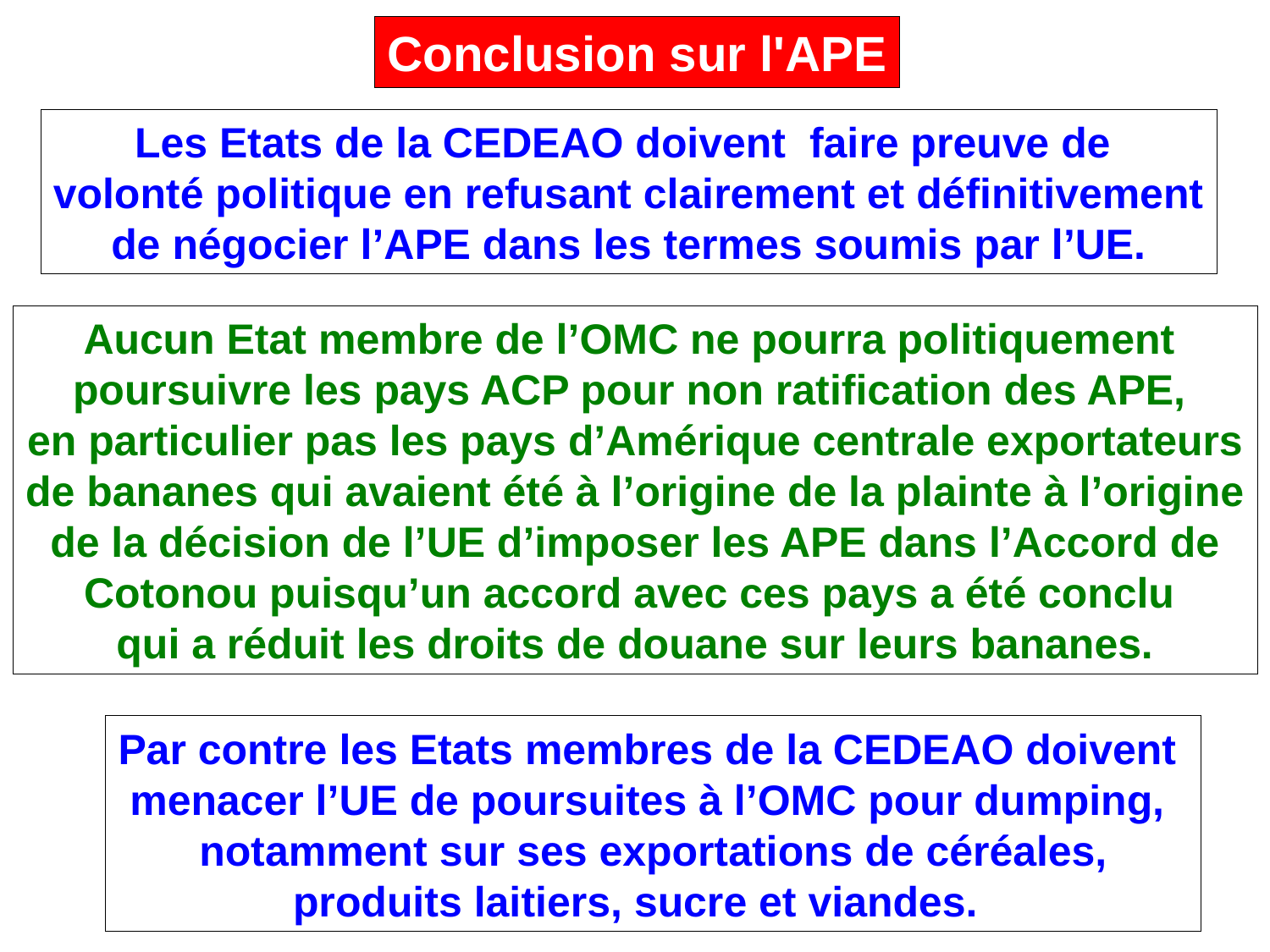

Conclusion sur l'APE
Les Etats de la CEDEAO doivent  faire preuve de
volonté politique en refusant clairement et définitivement
 de négocier l’APE dans les termes soumis par l’UE.
Aucun Etat membre de l’OMC ne pourra politiquement
poursuivre les pays ACP pour non ratification des APE,
en particulier pas les pays d’Amérique centrale exportateurs
de bananes qui avaient été à l’origine de la plainte à l’origine
de la décision de l’UE d’imposer les APE dans l’Accord de
Cotonou puisqu’un accord avec ces pays a été conclu
qui a réduit les droits de douane sur leurs bananes.
Par contre les Etats membres de la CEDEAO doivent
menacer l’UE de poursuites à l’OMC pour dumping,
notamment sur ses exportations de céréales,
produits laitiers, sucre et viandes.